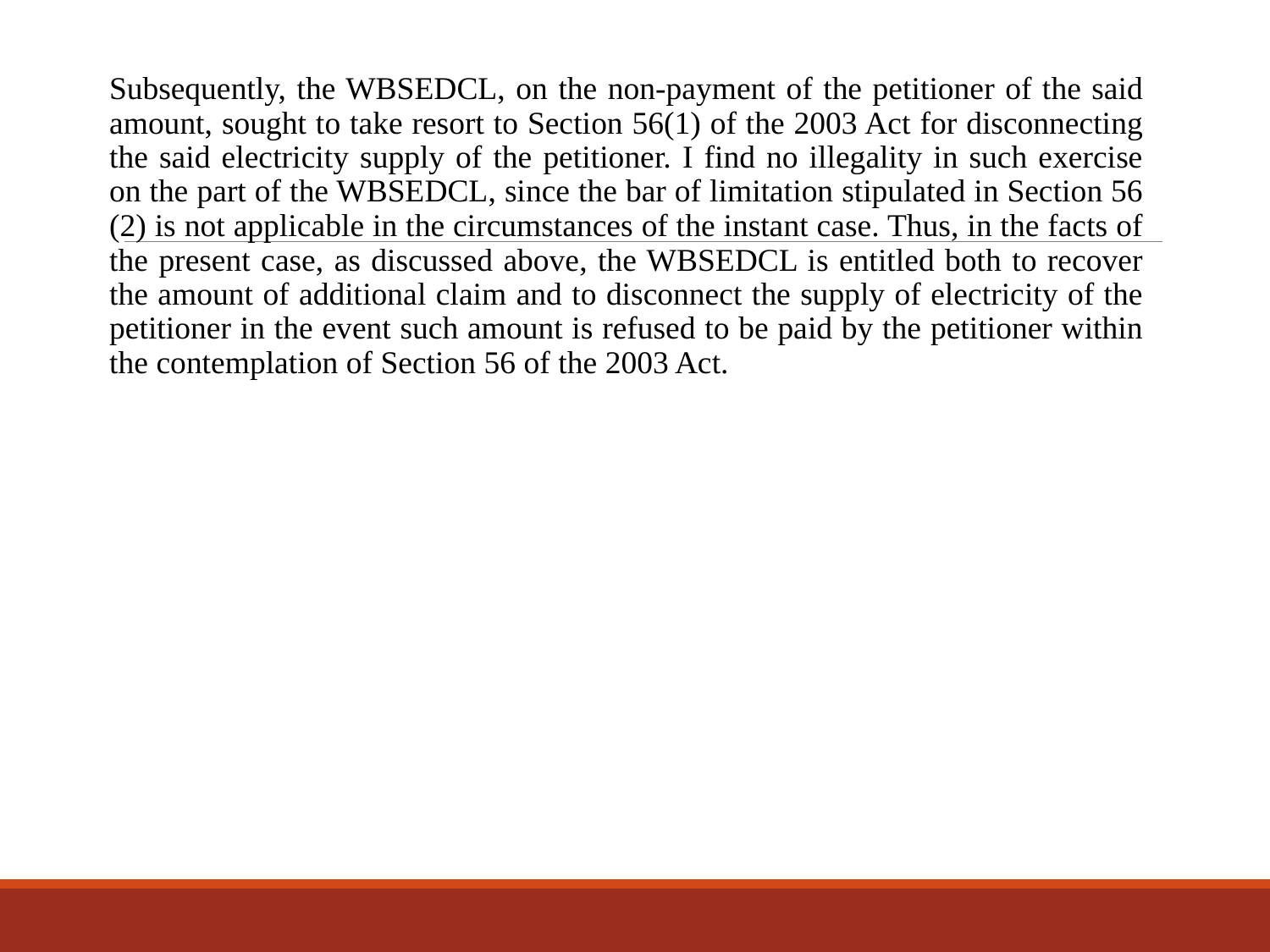

Subsequently, the WBSEDCL, on the non-payment of the petitioner of the said amount, sought to take resort to Section 56(1) of the 2003 Act for disconnecting the said electricity supply of the petitioner. I find no illegality in such exercise on the part of the WBSEDCL, since the bar of limitation stipulated in Section 56 (2) is not applicable in the circumstances of the instant case. Thus, in the facts of the present case, as discussed above, the WBSEDCL is entitled both to recover the amount of additional claim and to disconnect the supply of electricity of the petitioner in the event such amount is refused to be paid by the petitioner within the contemplation of Section 56 of the 2003 Act.